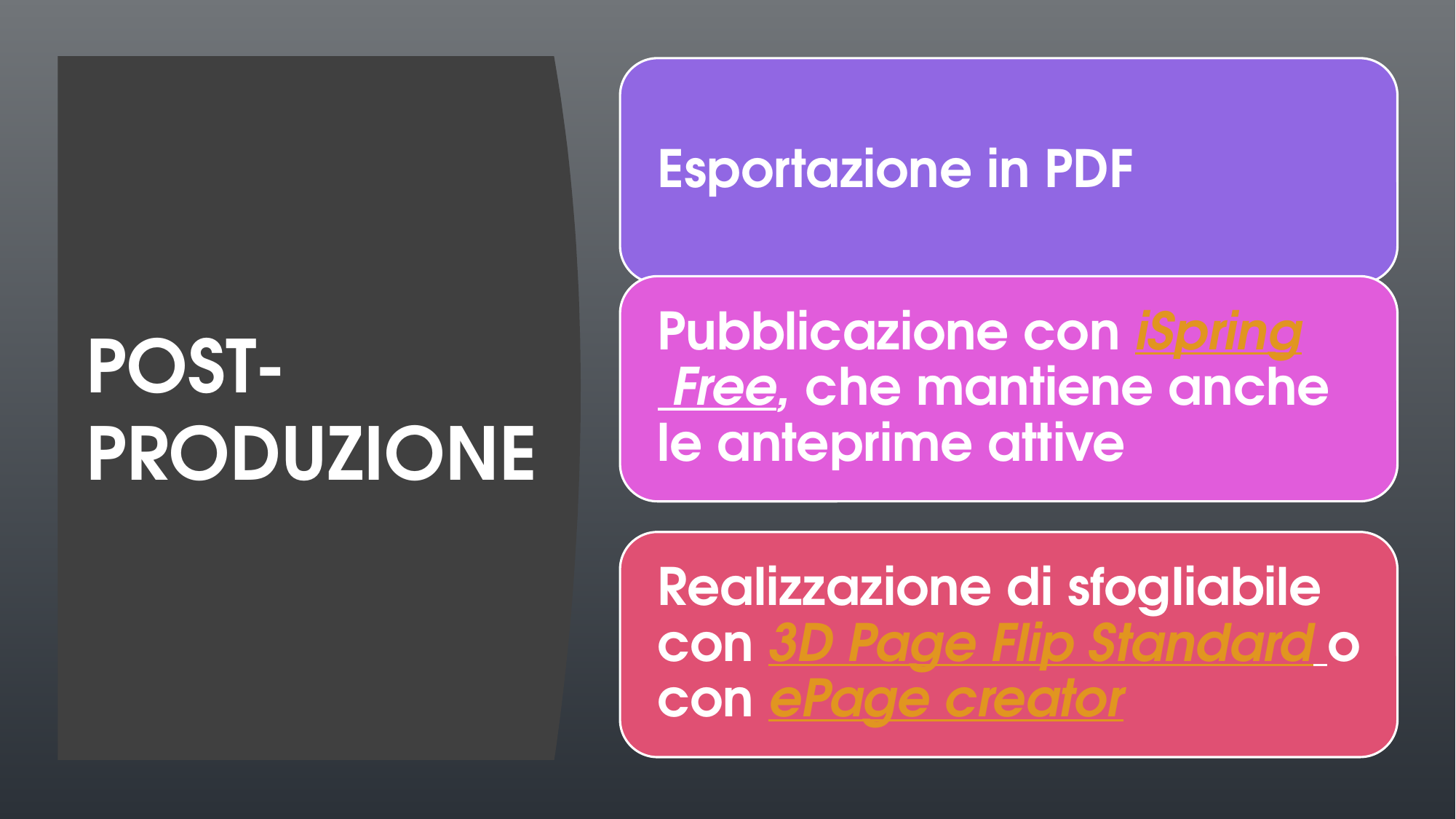

Esportazione in PDF
Pubblicazione con iSpring Free, che mantiene anche le anteprime attive
Realizzazione di sfogliabile con 3D Page Flip Standard o con ePage creator

# Post-produzione